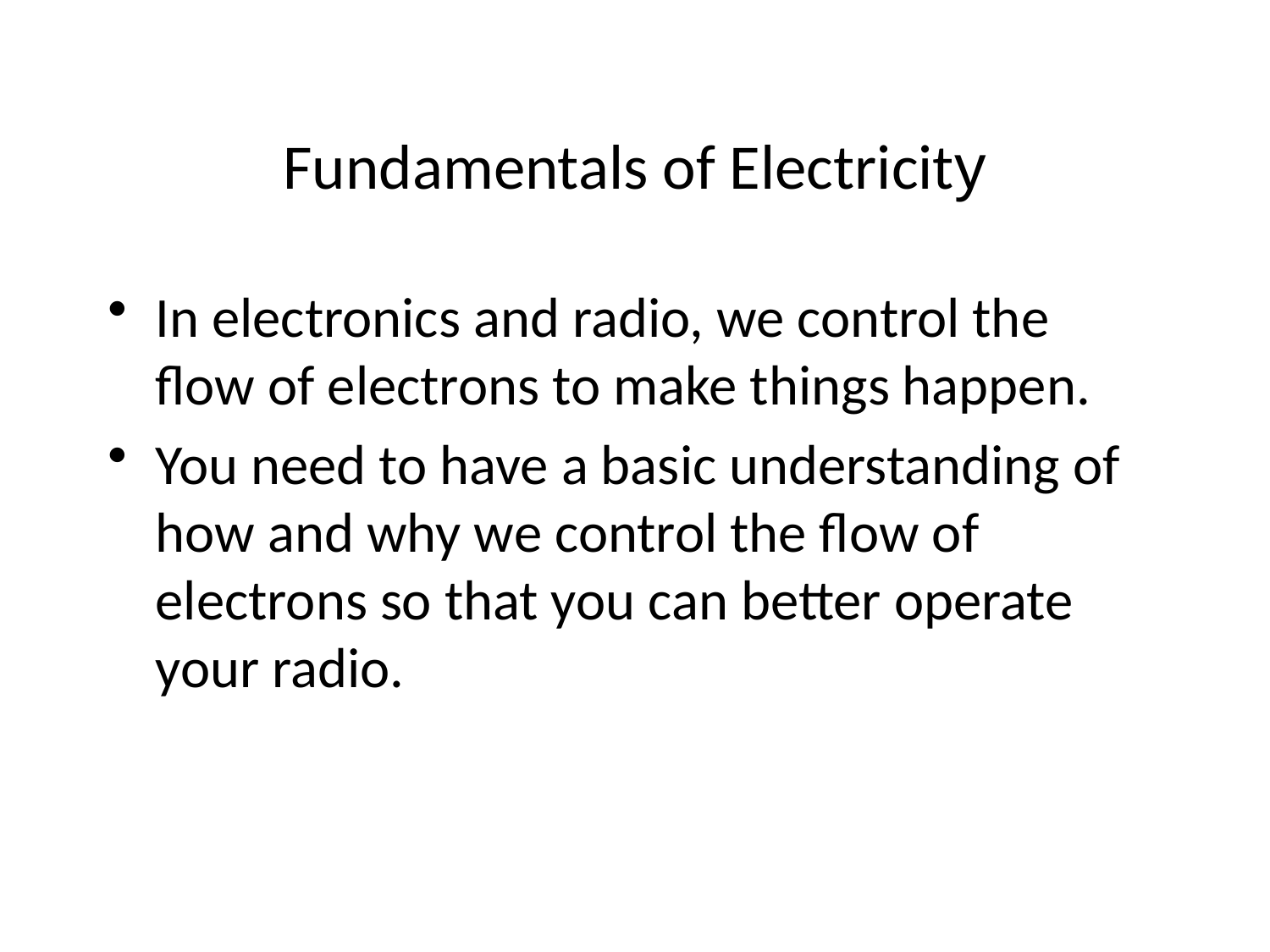

Fundamentals of Electricity
In electronics and radio, we control the flow of electrons to make things happen.
You need to have a basic understanding of how and why we control the flow of electrons so that you can better operate your radio.